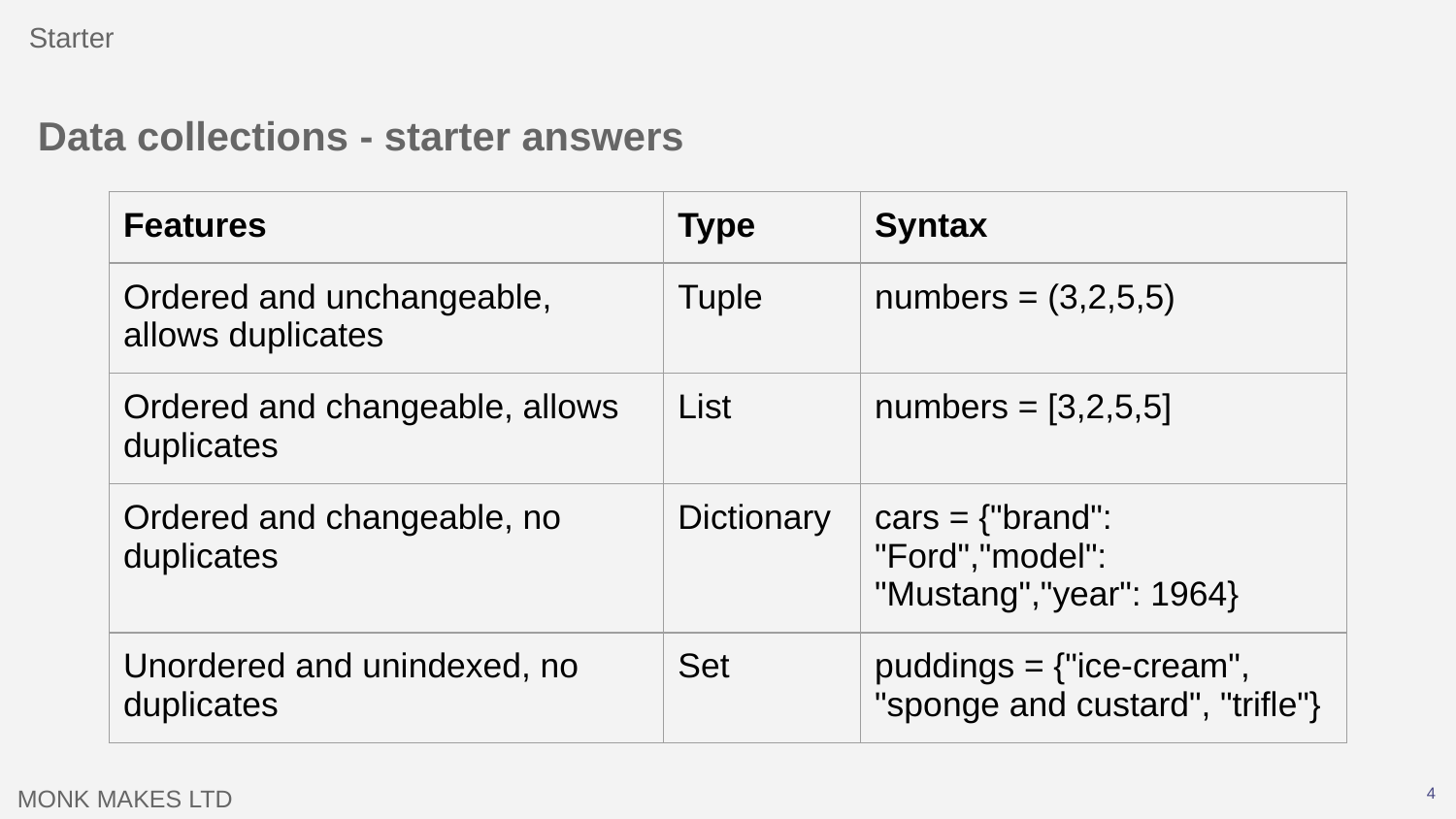

Starter
# Data collections - starter answers
| Features | Type | Syntax |
| --- | --- | --- |
| Ordered and unchangeable, allows duplicates | Tuple | numbers = (3,2,5,5) |
| Ordered and changeable, allows duplicates | List | numbers = [3,2,5,5] |
| Ordered and changeable, no duplicates | Dictionary | cars = {"brand": "Ford","model": "Mustang","year": 1964} |
| Unordered and unindexed, no duplicates | Set | puddings = {"ice-cream", "sponge and custard", "trifle"} |
4